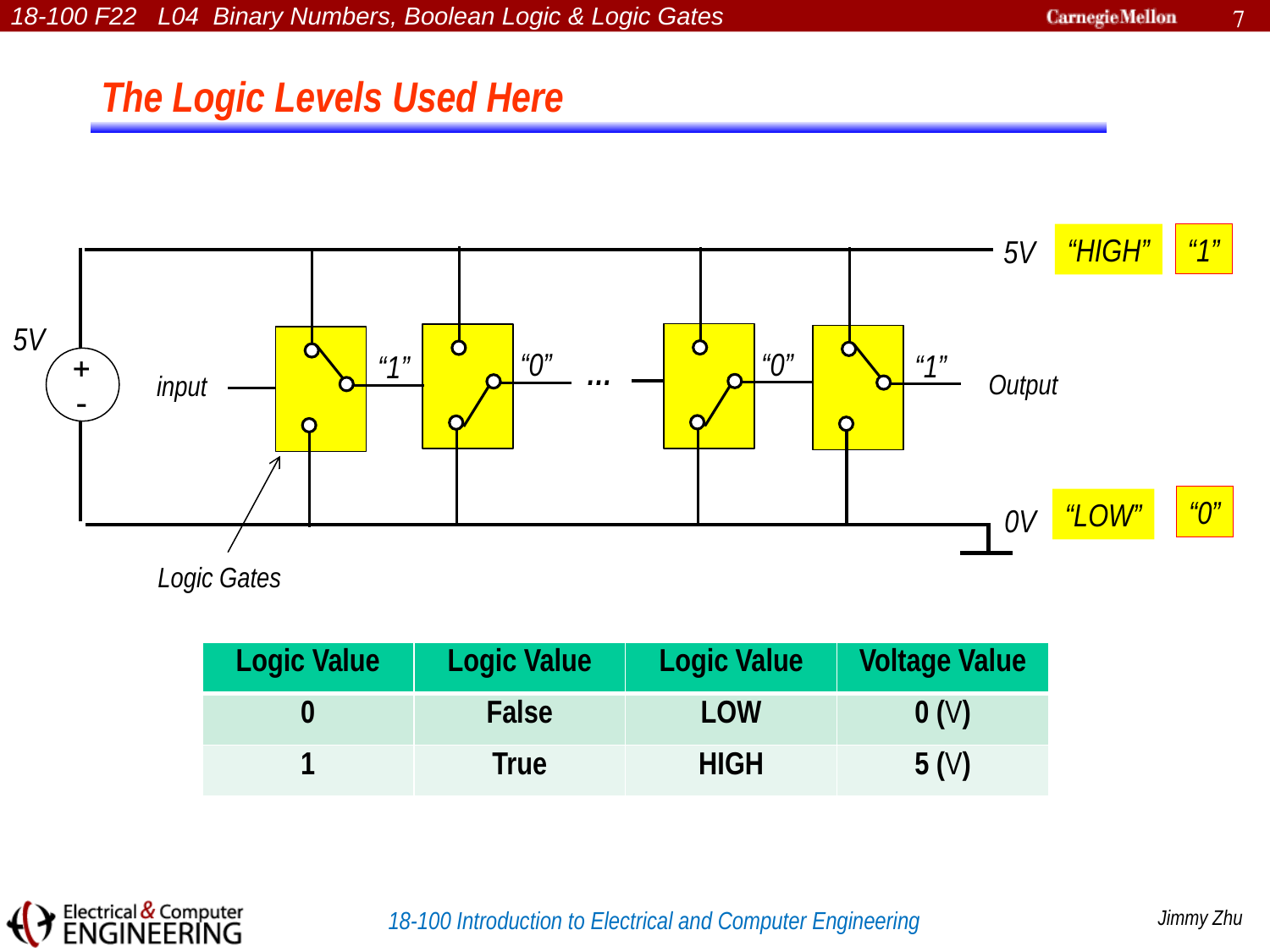

7
The Logic Levels Used Here

“1”
“HIGH”
5V

“0”

“1”

“1”

5V

“0”
+
…

Output
input

−

“0”
“LOW”
0V
Logic Gates
| Logic Value | Logic Value | Logic Value | Voltage Value |
| --- | --- | --- | --- |
| 0 | False | LOW | 0 (V) |
| 1 | True | HIGH | 5 (V) |